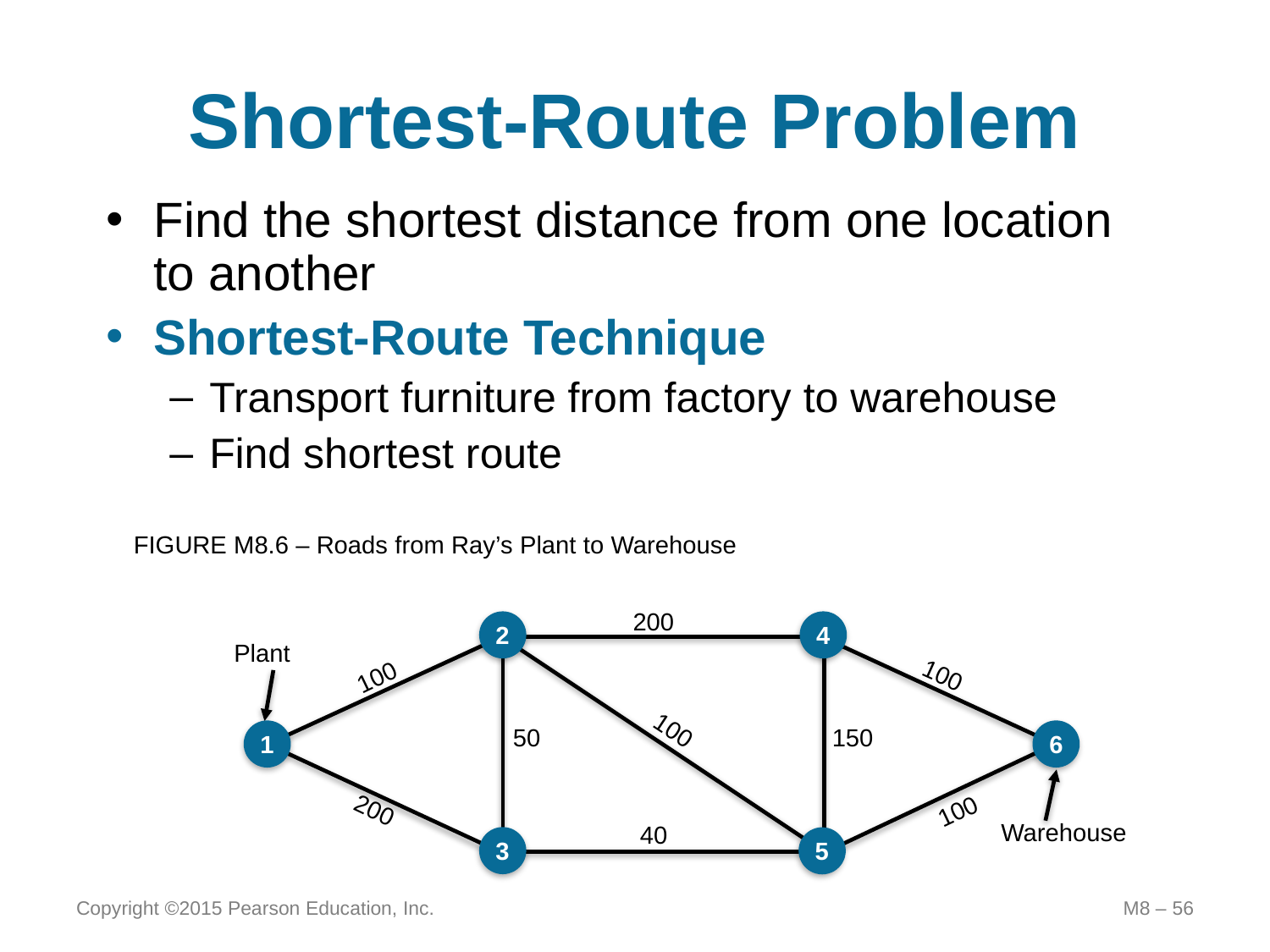

# Shortest-Route Problem
Find the shortest distance from one location to another
Shortest-Route Technique
Transport furniture from factory to warehouse
Find shortest route
FIGURE M8.6 – Roads from Ray’s Plant to Warehouse
200
100
100
100
50
150
200
100
40

2

4
Plant

1

6
Warehouse

3

5
Copyright ©2015 Pearson Education, Inc.
M8 – 56